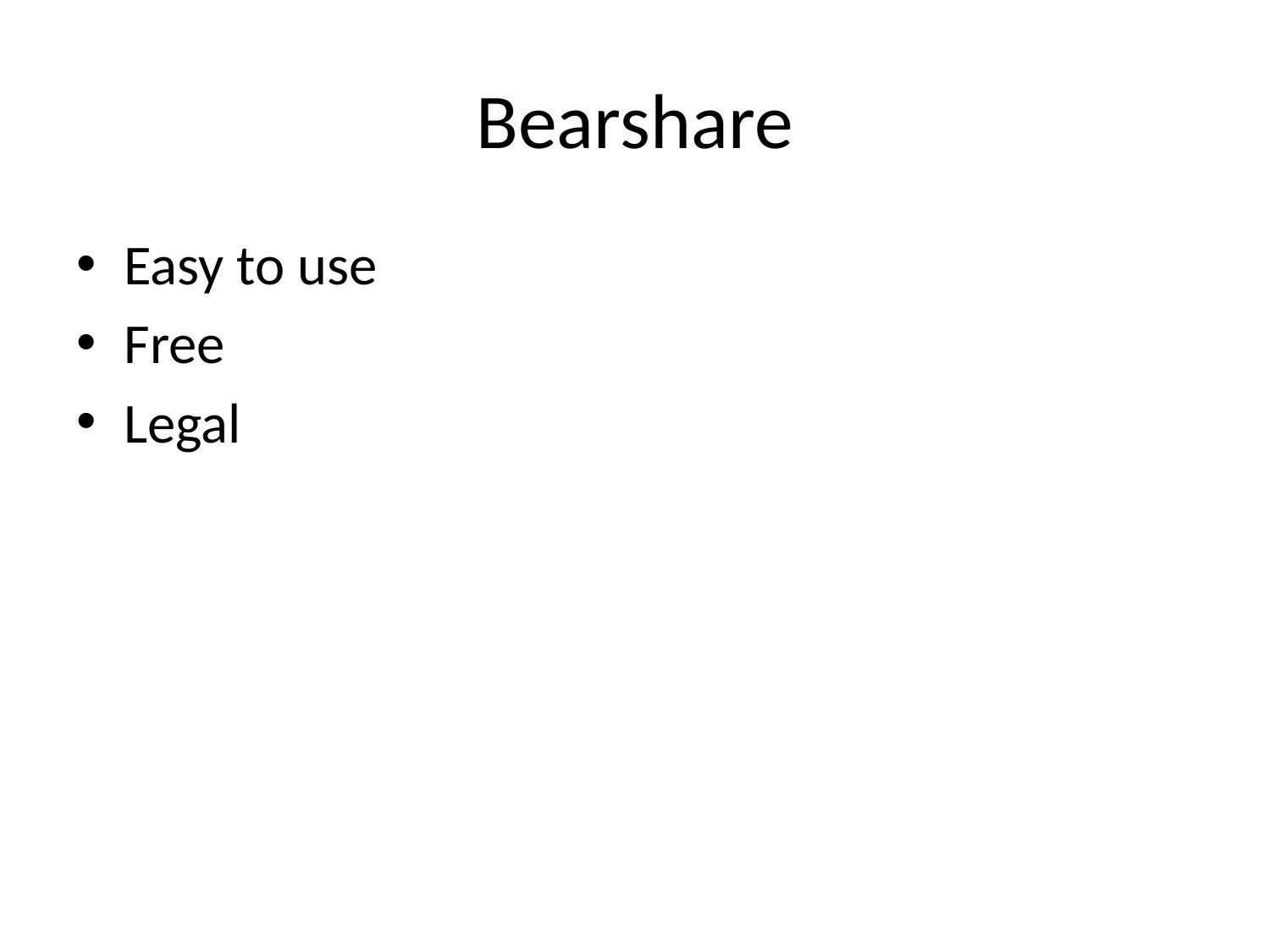

# Bearshare
Easy to use
Free
Legal